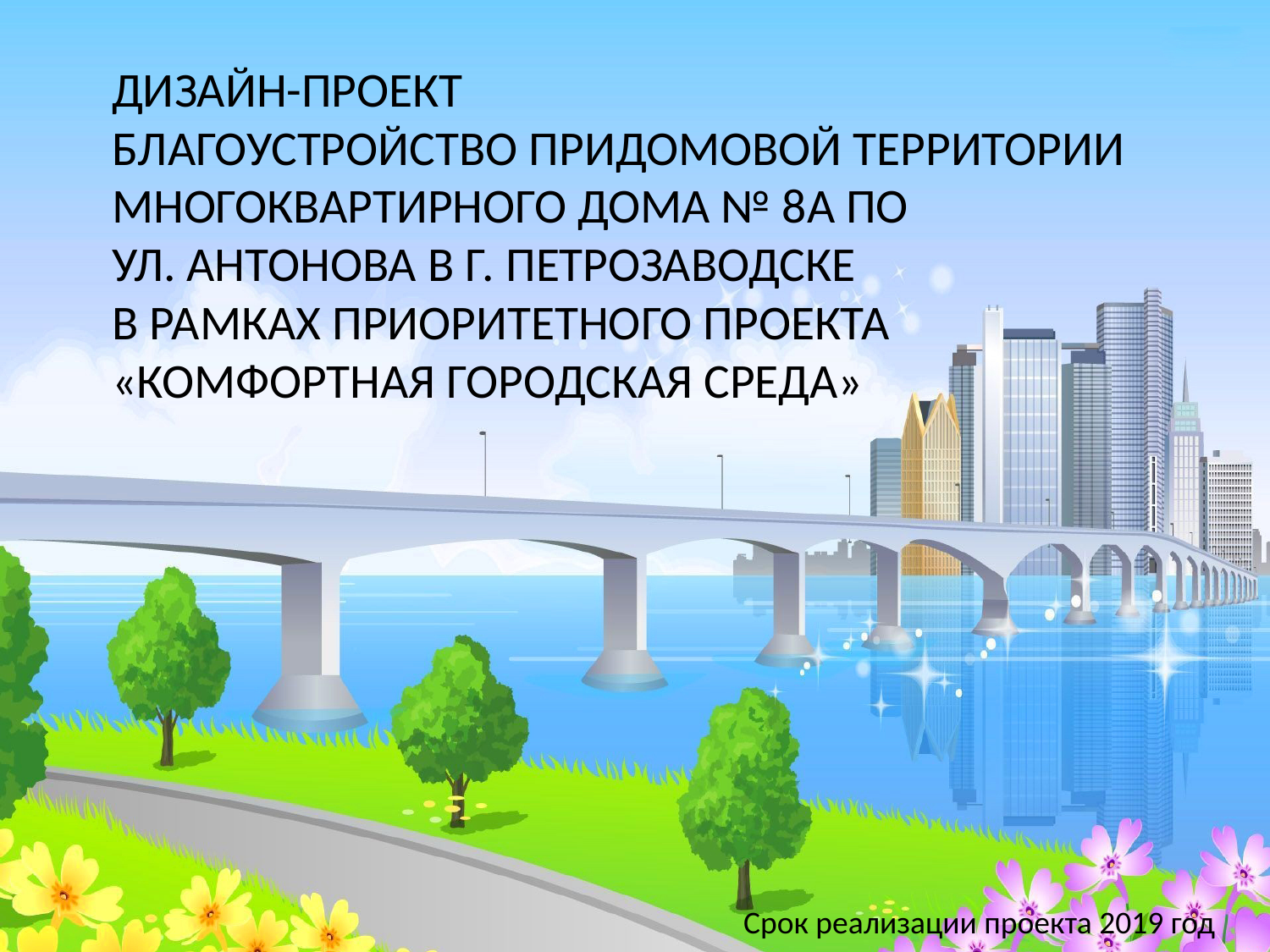

# ДИЗАЙН-ПРОЕКТ БЛАГОУСТРОЙСТВО ПРИДОМОВОЙ ТЕРРИТОРИИ МНОГОКВАРТИРНОГО ДОМА № 8А ПО                     УЛ. АНТОНОВА В Г. ПЕТРОЗАВОДСКЕ В РАМКАХ ПРИОРИТЕТНОГО ПРОЕКТА «КОМФОРТНАЯ ГОРОДСКАЯ СРЕДА»
Срок реализации проекта 2019 год